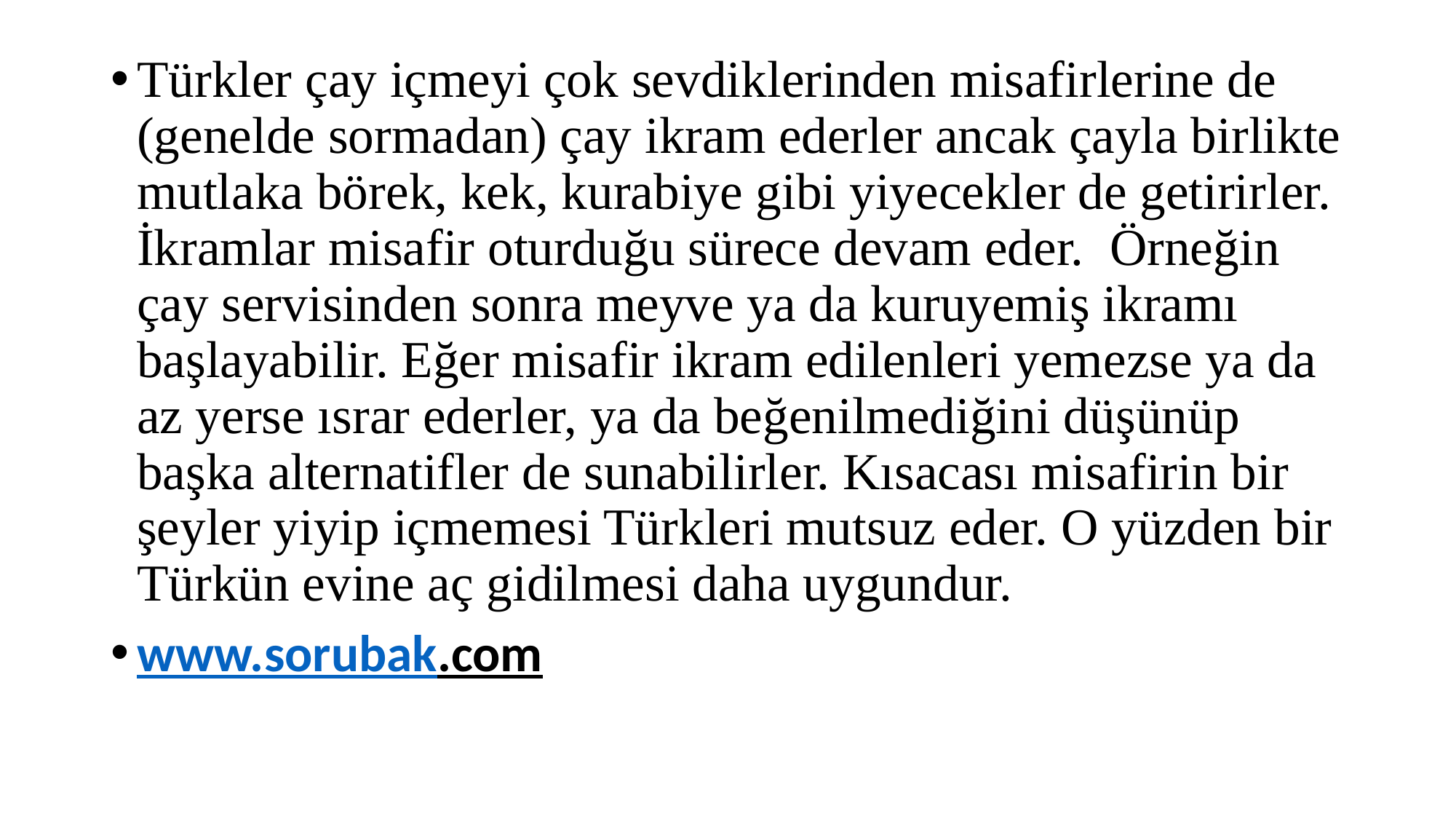

Türkler çay içmeyi çok sevdiklerinden misafirlerine de (genelde sormadan) çay ikram ederler ancak çayla birlikte mutlaka börek, kek, kurabiye gibi yiyecekler de getirirler. İkramlar misafir oturduğu sürece devam eder.  Örneğin çay servisinden sonra meyve ya da kuruyemiş ikramı başlayabilir. Eğer misafir ikram edilenleri yemezse ya da az yerse ısrar ederler, ya da beğenilmediğini düşünüp  başka alternatifler de sunabilirler. Kısacası misafirin bir şeyler yiyip içmemesi Türkleri mutsuz eder. O yüzden bir Türkün evine aç gidilmesi daha uygundur.
www.sorubak.com